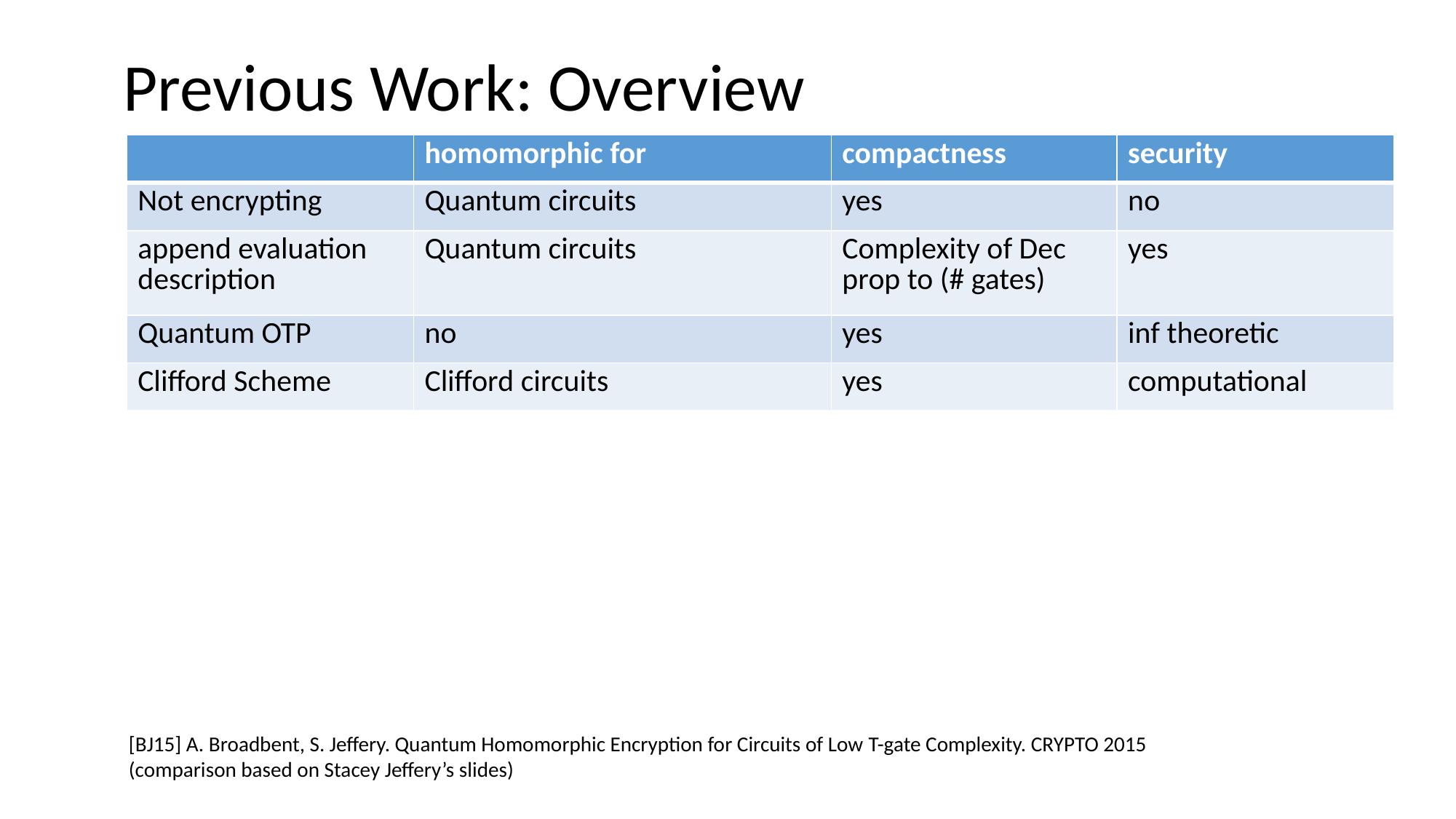

# Previous Work: Overview
|  | homomorphic for | compactness | security |
| --- | --- | --- | --- |
| Not encrypting | Quantum circuits | yes | no |
| append evaluation description | Quantum circuits | Complexity of Dec prop to (# gates) | yes |
| Quantum OTP | no | yes | inf theoretic |
| Clifford Scheme | Clifford circuits | yes | computational |
| [BJ15]: AUX | Q circuits with constant T-depth | yes | computational |
| [BJ15]: EPR | Quantum circuits | Complexity of Dec prop to (#T-gates)^2 | computational |
| Our result | Quantum circuits of polynomial size (levelled fully homorphic) | yes | computational |

[BJ15] A. Broadbent, S. Jeffery. Quantum Homomorphic Encryption for Circuits of Low T-gate Complexity. CRYPTO 2015
(comparison based on Stacey Jeffery’s slides)